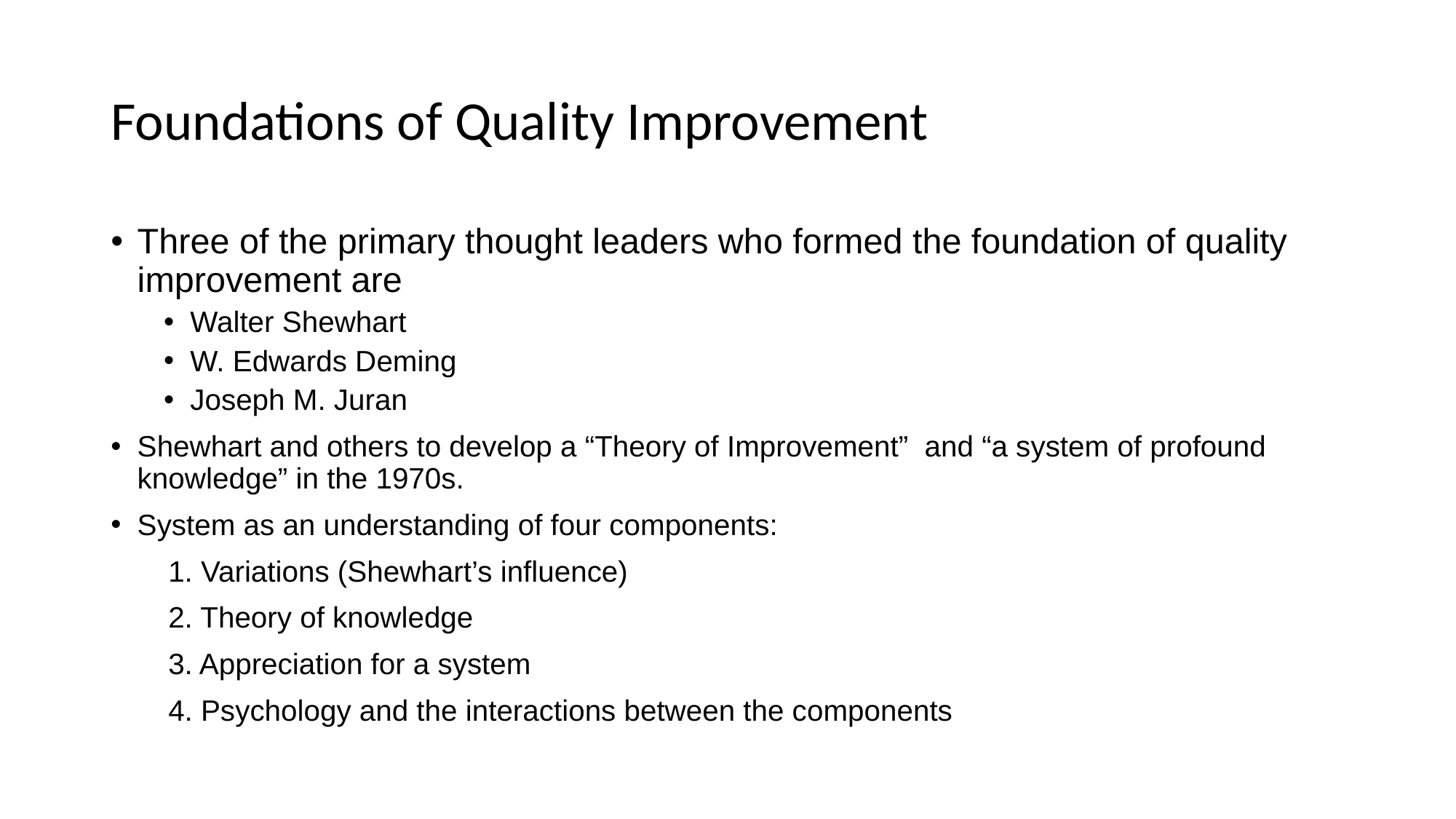

Foundations of Quality Improvement
Three of the primary thought leaders who formed the foundation of quality improvement are
Walter Shewhart
W. Edwards Deming
Joseph M. Juran
Shewhart and others to develop a “Theory of Improvement”  and “a system of profound knowledge” in the 1970s.
System as an understanding of four components:
       1. Variations (Shewhart’s influence)
       2. Theory of knowledge
       3. Appreciation for a system
       4. Psychology and the interactions between the components